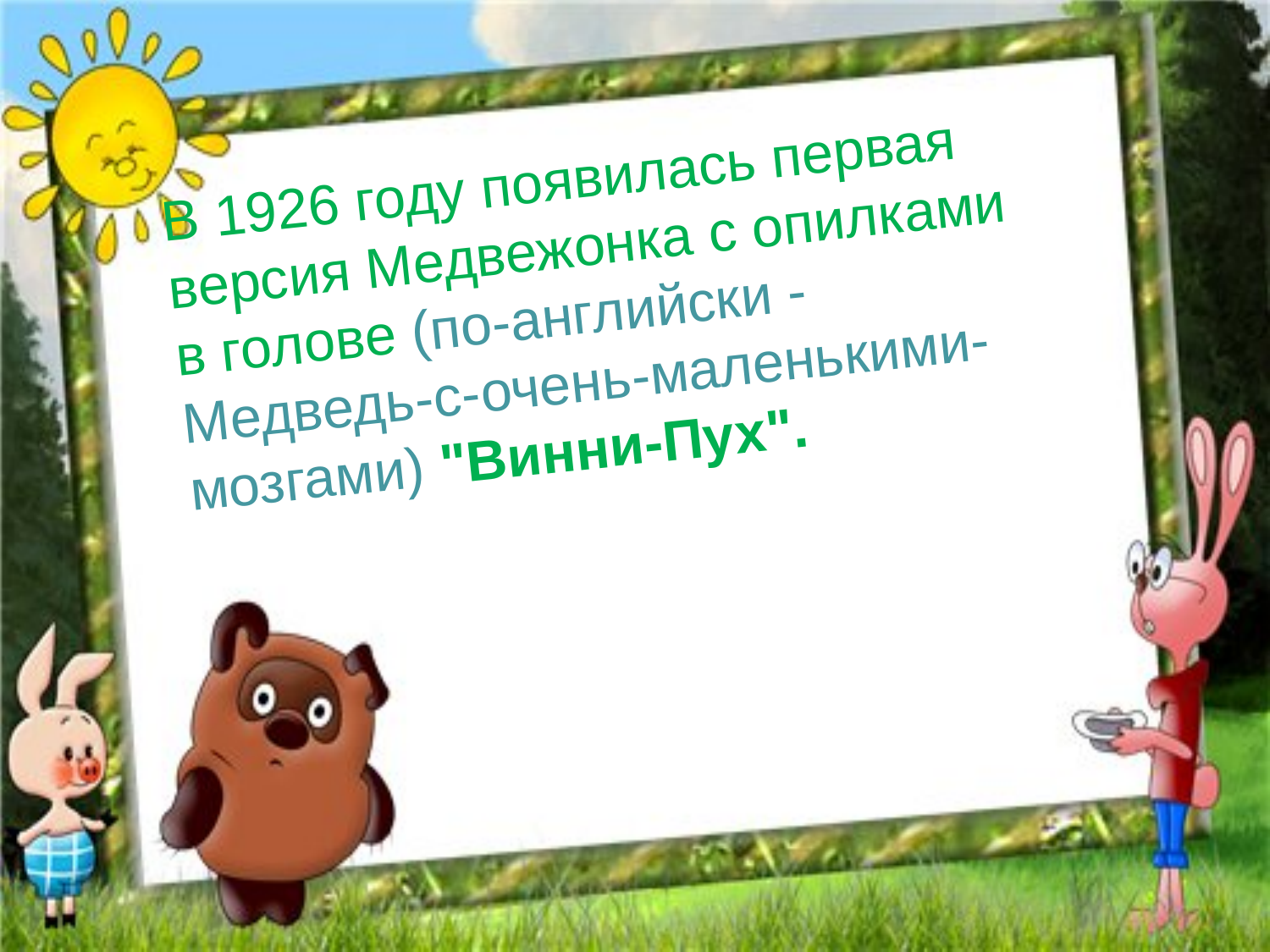

В 1926 году появилась первая версия Медвежонка с опилками в голове (по-английски - Медведь-с-очень-маленькими-мозгами) "Винни-Пух".